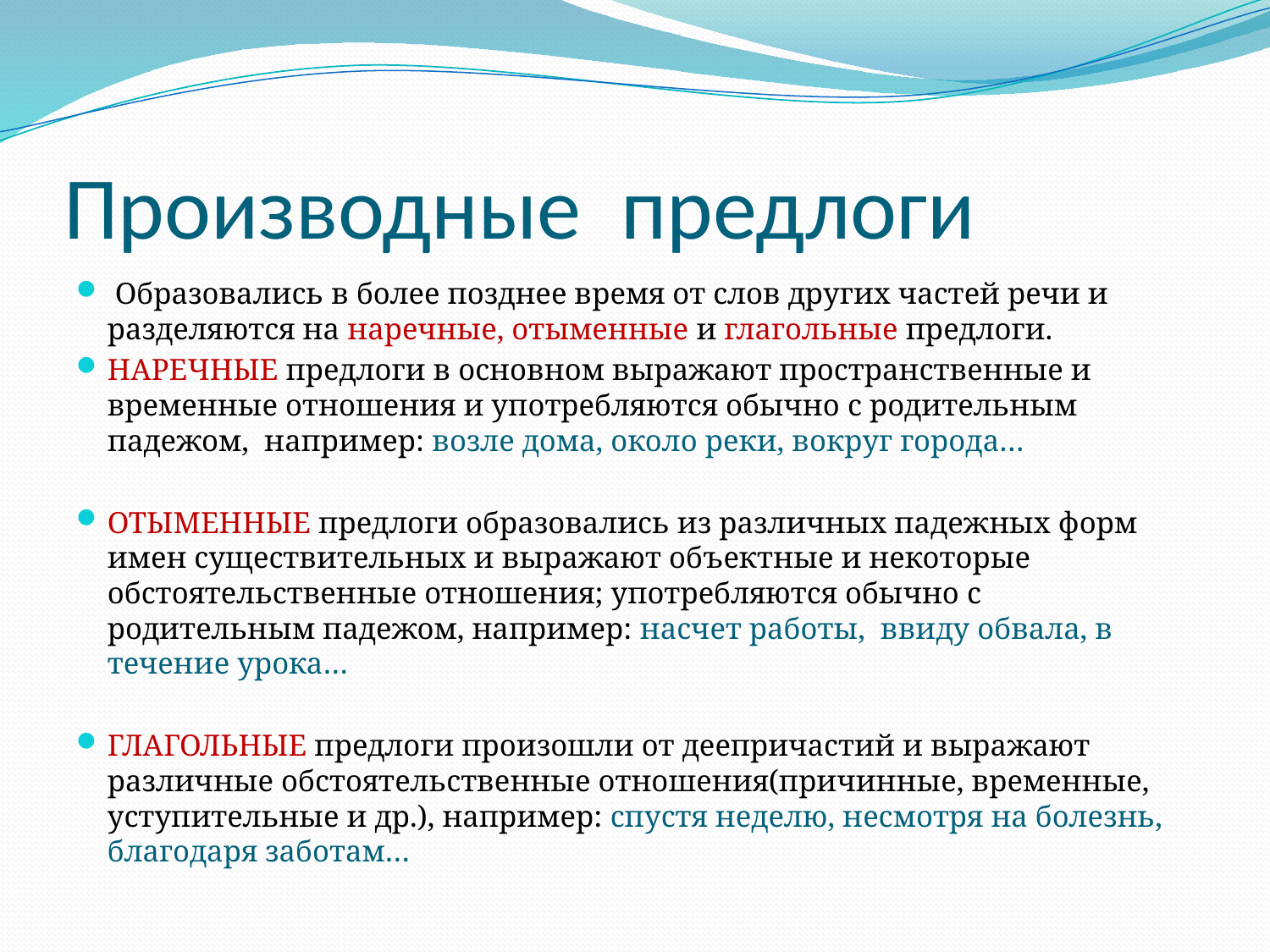

# Производные  предлоги
 Образовались в более позднее время от слов других частей речи и разделяются на наречные, отыменные и глагольные предлоги.
НАРЕЧНЫЕ предлоги в основном выражают пространственные и временные отношения и употребляются обычно с родительным падежом,  например: возле дома, около реки, вокруг города…

ОТЫМЕННЫЕ предлоги образовались из различных падежных форм имен существительных и выражают объектные и некоторые обстоятельственные отношения; употребляются обычно с родительным падежом, например: насчет работы,  ввиду обвала, в течение урока…

ГЛАГОЛЬНЫЕ предлоги произошли от деепричастий и выражают различные обстоятельственные отношения(причинные, временные, уступительные и др.), например: спустя неделю, несмотря на болезнь, благодаря заботам…